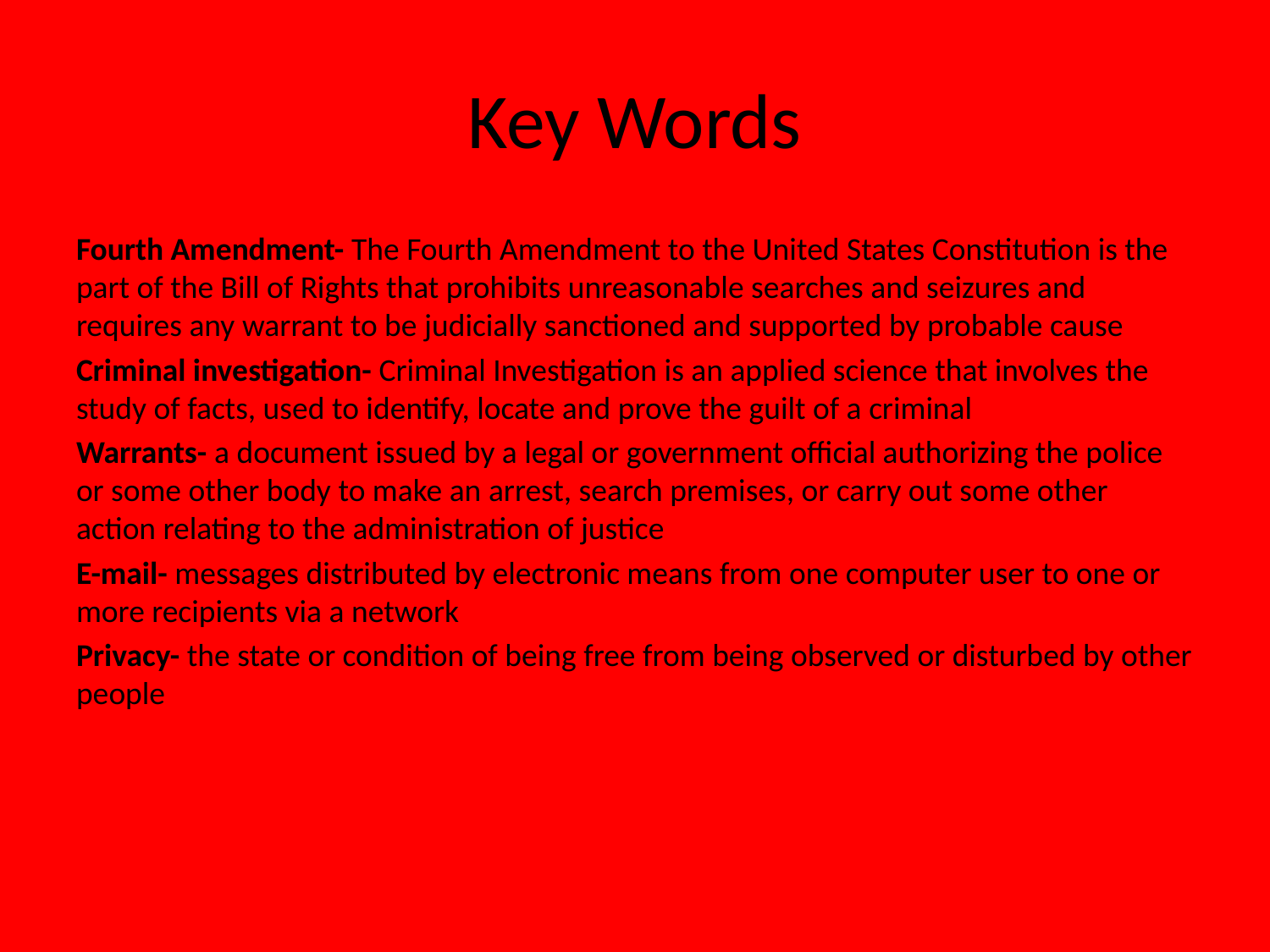

# Key Words
Fourth Amendment- The Fourth Amendment to the United States Constitution is the part of the Bill of Rights that prohibits unreasonable searches and seizures and requires any warrant to be judicially sanctioned and supported by probable cause
Criminal investigation- Criminal Investigation is an applied science that involves the study of facts, used to identify, locate and prove the guilt of a criminal
Warrants- a document issued by a legal or government official authorizing the police or some other body to make an arrest, search premises, or carry out some other action relating to the administration of justice
E-mail- messages distributed by electronic means from one computer user to one or more recipients via a network
Privacy- the state or condition of being free from being observed or disturbed by other people